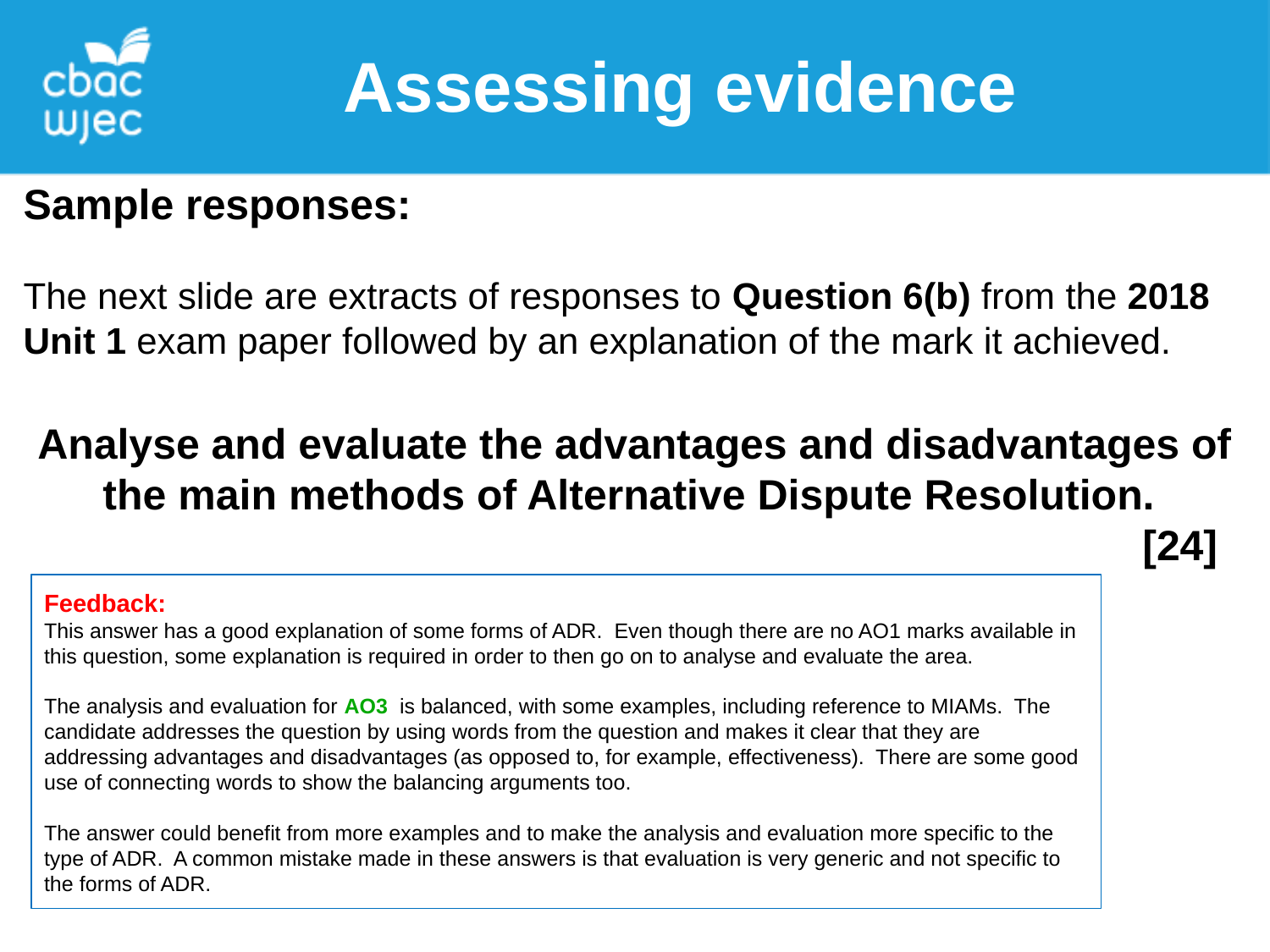

Assessing evidence

Sample responses:

The next slide are extracts of responses to Question 6(b) from the 2018 Unit 1 exam paper followed by an explanation of the mark it achieved.

Analyse and evaluate the advantages and disadvantages of the main methods of Alternative Dispute Resolution.
                                                                                            [24]

Feedback:
This answer has a good explanation of some forms of ADR.  Even though there are no AO1 marks available in this question, some explanation is required in order to then go on to analyse and evaluate the area.

The analysis and evaluation for AO3  is balanced, with some examples, including reference to MIAMs.  The candidate addresses the question by using words from the question and makes it clear that they are addressing advantages and disadvantages (as opposed to, for example, effectiveness).  There are some good use of connecting words to show the balancing arguments too.
The answer could benefit from more examples and to make the analysis and evaluation more specific to the type of ADR.  A common mistake made in these answers is that evaluation is very generic and not specific to the forms of ADR.